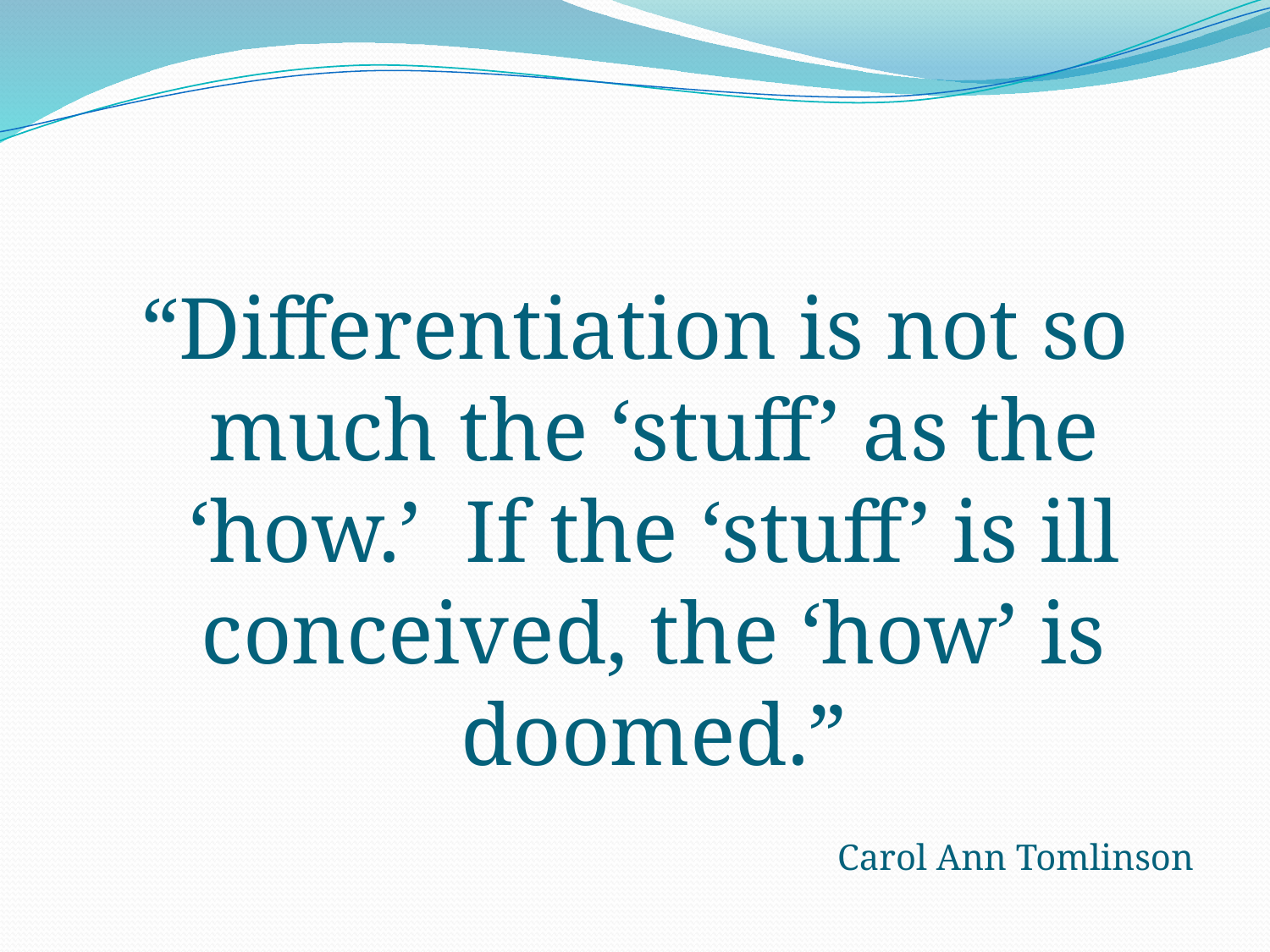

#
“Differentiation is not so much the ‘stuff’ as the ‘how.’  If the ‘stuff’ is ill conceived, the ‘how’ is doomed.”

Carol Ann Tomlinson